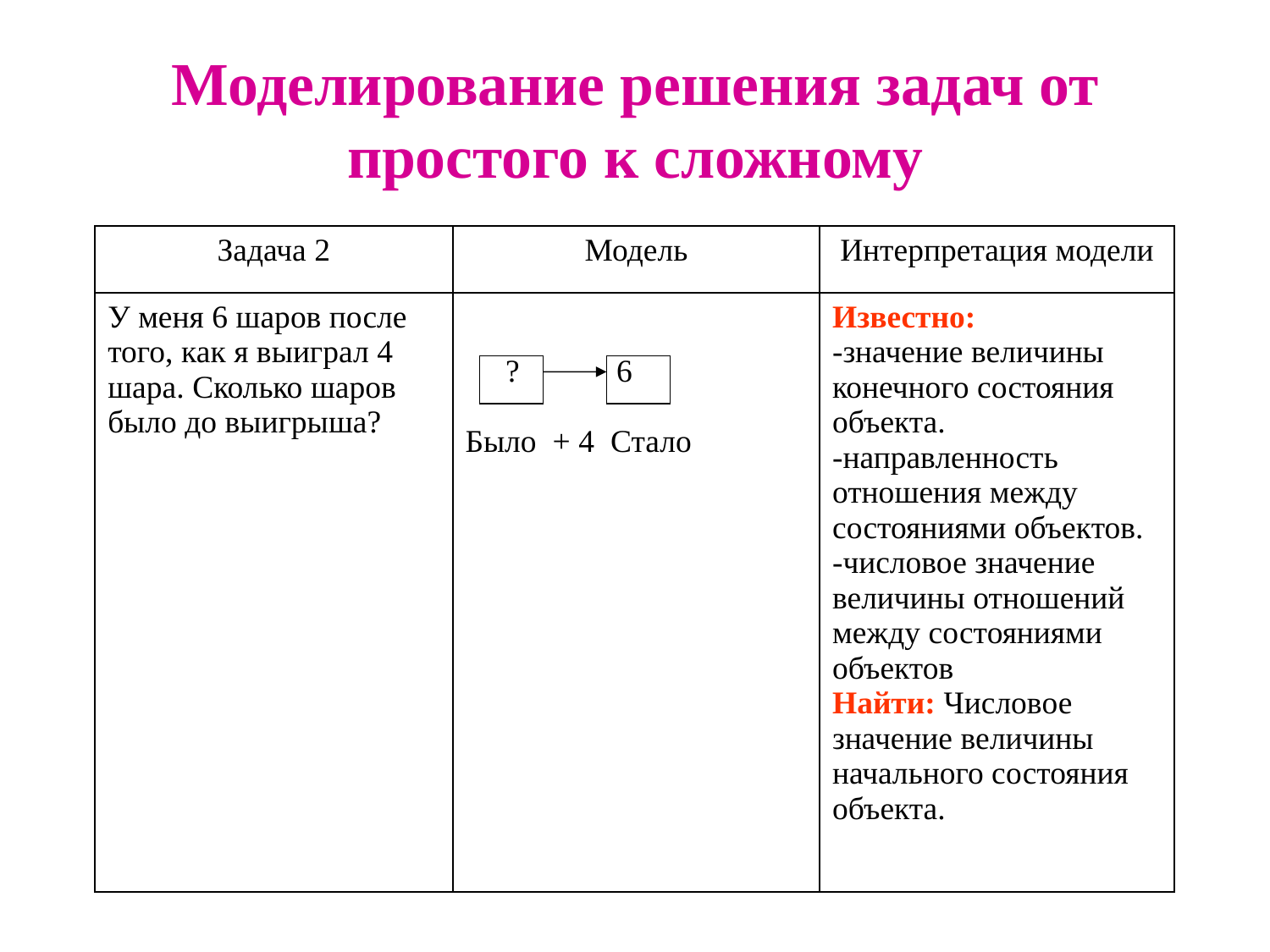

# Моделирование решения задач от простого к сложному
| Задача 2 | Модель | Интерпретация модели |
| --- | --- | --- |
| У меня 6 шаров после того, как я выиграл 4 шара. Сколько шаров было до выигрыша? | ? 6 Было + 4 Стало | Известно: -значение величины конечного состояния объекта. -направленность отношения между состояниями объектов. -числовое значение величины отношений между состояниями объектов Найти: Числовое значение величины начального состояния объекта. |